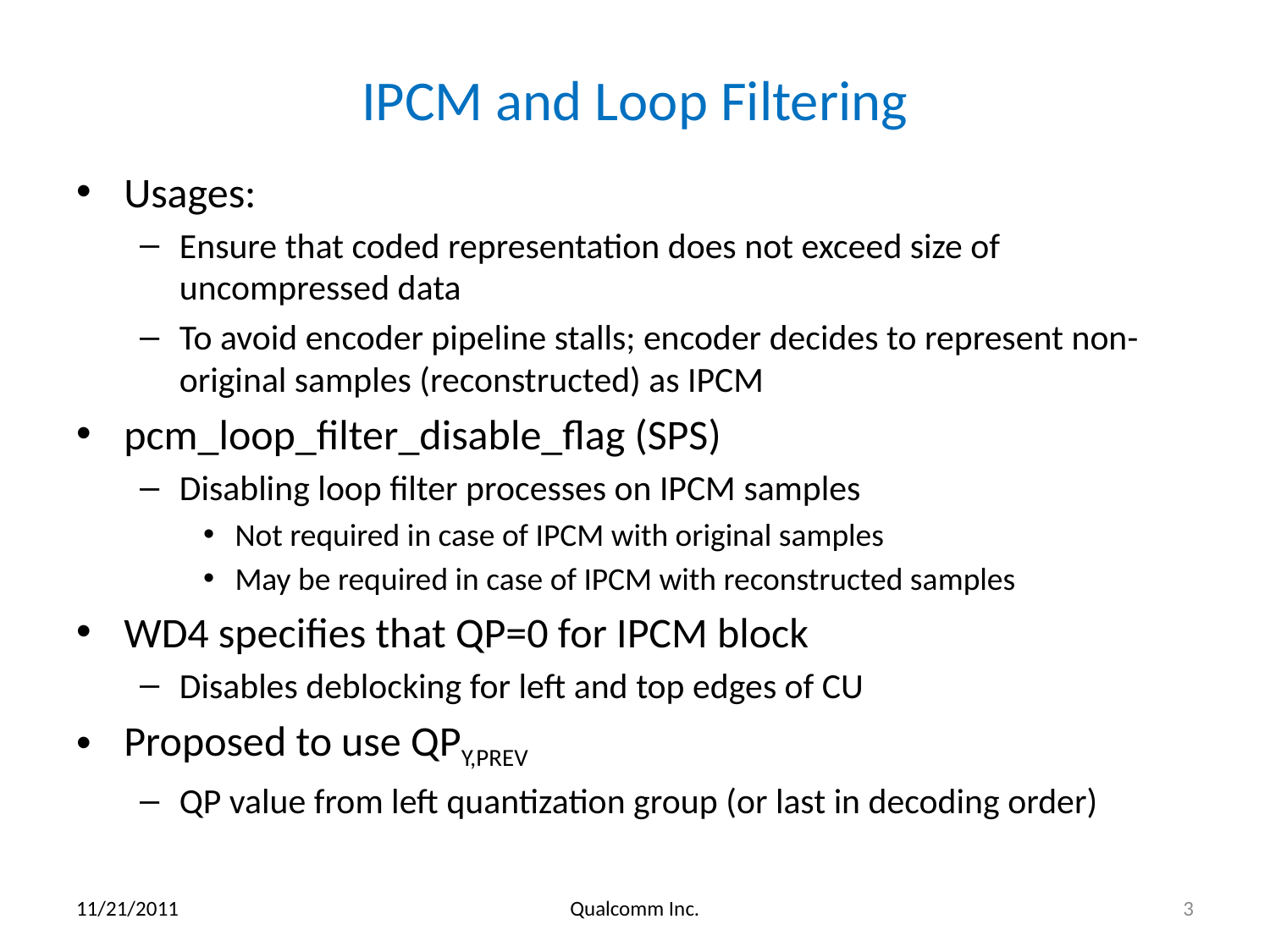

# IPCM and Loop Filtering
Usages:
Ensure that coded representation does not exceed size of uncompressed data
To avoid encoder pipeline stalls; encoder decides to represent non-original samples (reconstructed) as IPCM
pcm_loop_filter_disable_flag (SPS)
Disabling loop filter processes on IPCM samples
Not required in case of IPCM with original samples
May be required in case of IPCM with reconstructed samples
WD4 specifies that QP=0 for IPCM block
Disables deblocking for left and top edges of CU
Proposed to use QPY,PREV
QP value from left quantization group (or last in decoding order)
11/21/2011
Qualcomm Inc.
3